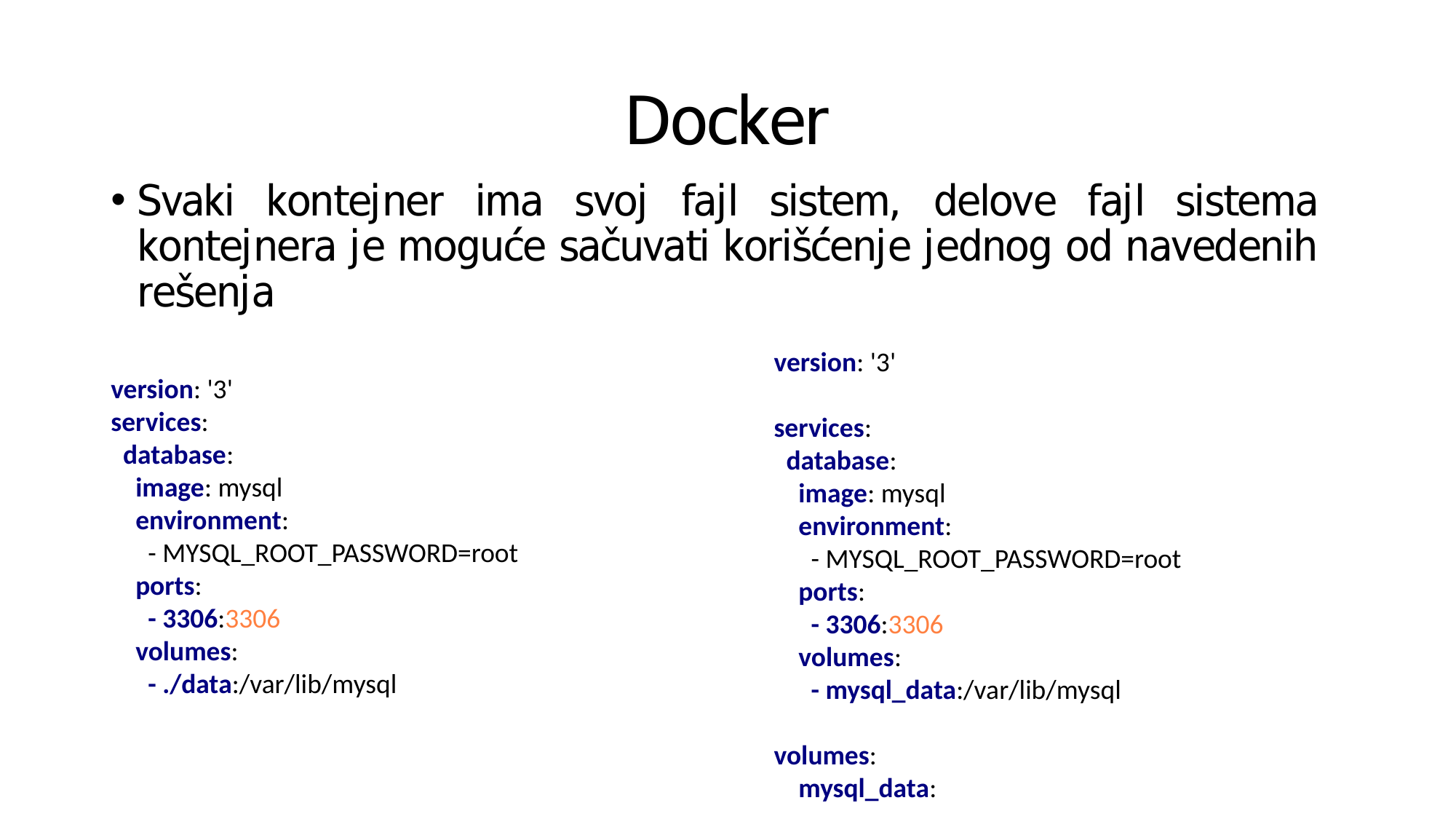

# Docker
Svaki kontejner ima svoj fajl sistem, delove fajl sistema kontejnera je moguće sačuvati korišćenje jednog od navedenih rešenja
version: '3'

services:
  database:
    image: mysql
    environment:
      - MYSQL_ROOT_PASSWORD=root
    ports:
      - 3306:3306
    volumes:
      - mysql_data:/var/lib/mysql

volumes:
    mysql_data:
version: '3'
services:
  database:
    image: mysql
    environment:
      - MYSQL_ROOT_PASSWORD=root
    ports:
      - 3306:3306
    volumes:
      - ./data:/var/lib/mysql